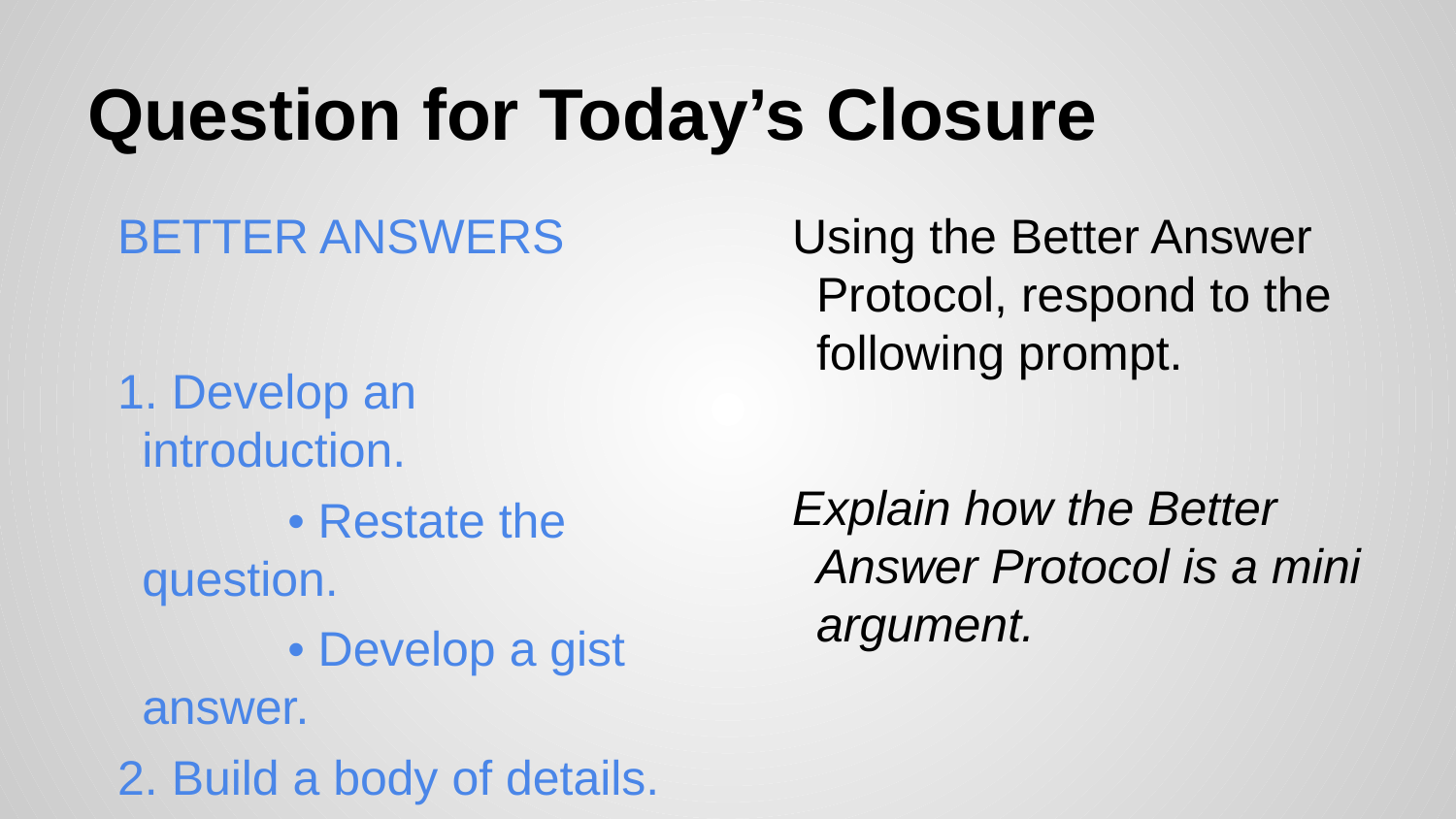

# Question for Today’s Closure
BETTER ANSWERS

1. Develop an introduction.
  	• Restate the question.
  	• Develop a gist answer.
2. Build a body of details.
3. Draw a conclusion.

Using the Better Answer Protocol, respond to the following prompt.

Explain how the Better Answer Protocol is a mini argument.